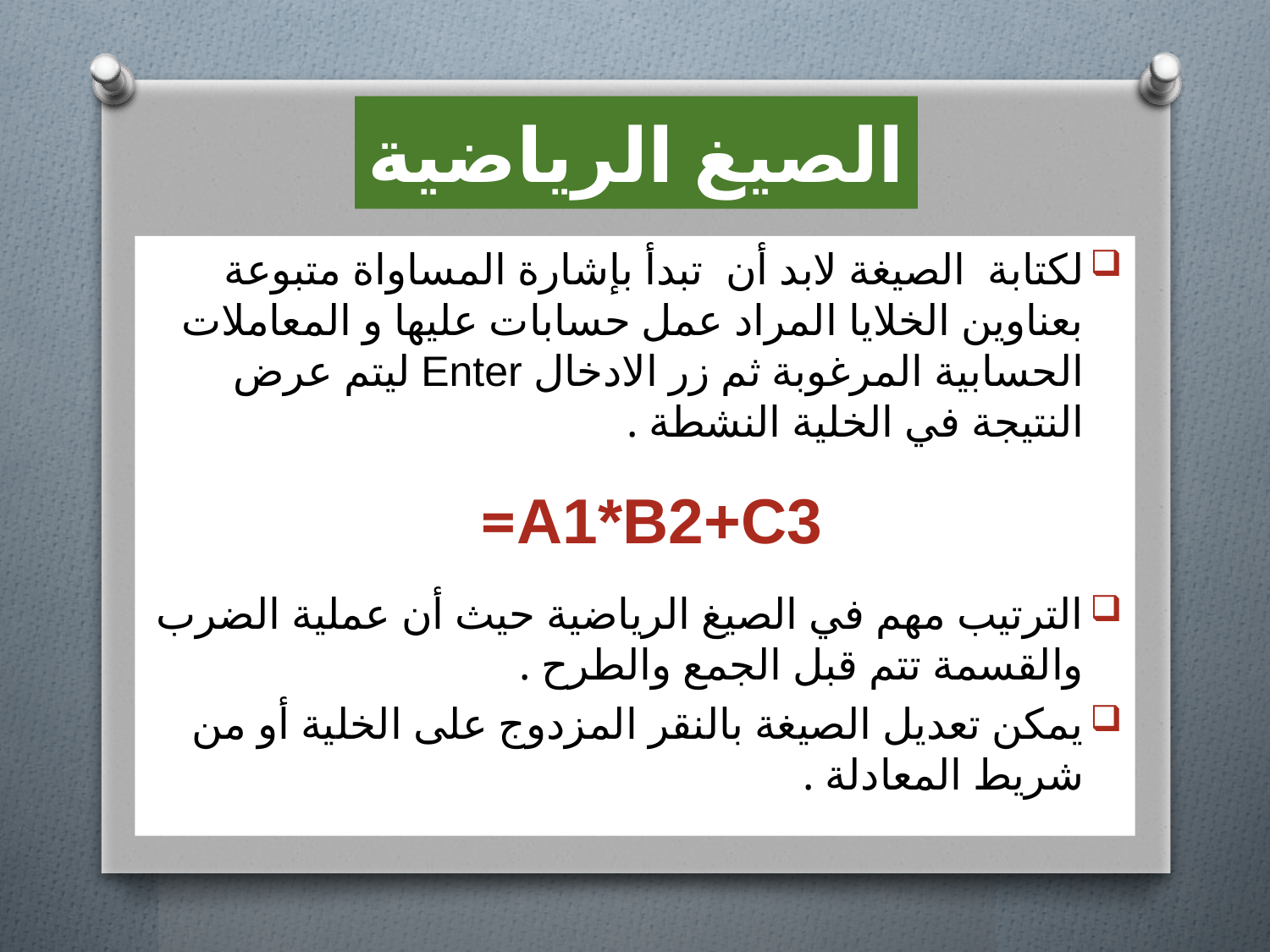

الصيغ الرياضية
لكتابة  الصيغة لابد أن  تبدأ بإشارة المساواة متبوعة بعناوين الخلايا المراد عمل حسابات عليها و المعاملات الحسابية المرغوبة ثم زر الادخال Enter ليتم عرض النتيجة في الخلية النشطة .

A1*B2+C3=

الترتيب مهم في الصيغ الرياضية حيث أن عملية الضرب والقسمة تتم قبل الجمع والطرح .
يمكن تعديل الصيغة بالنقر المزدوج على الخلية أو من شريط المعادلة .